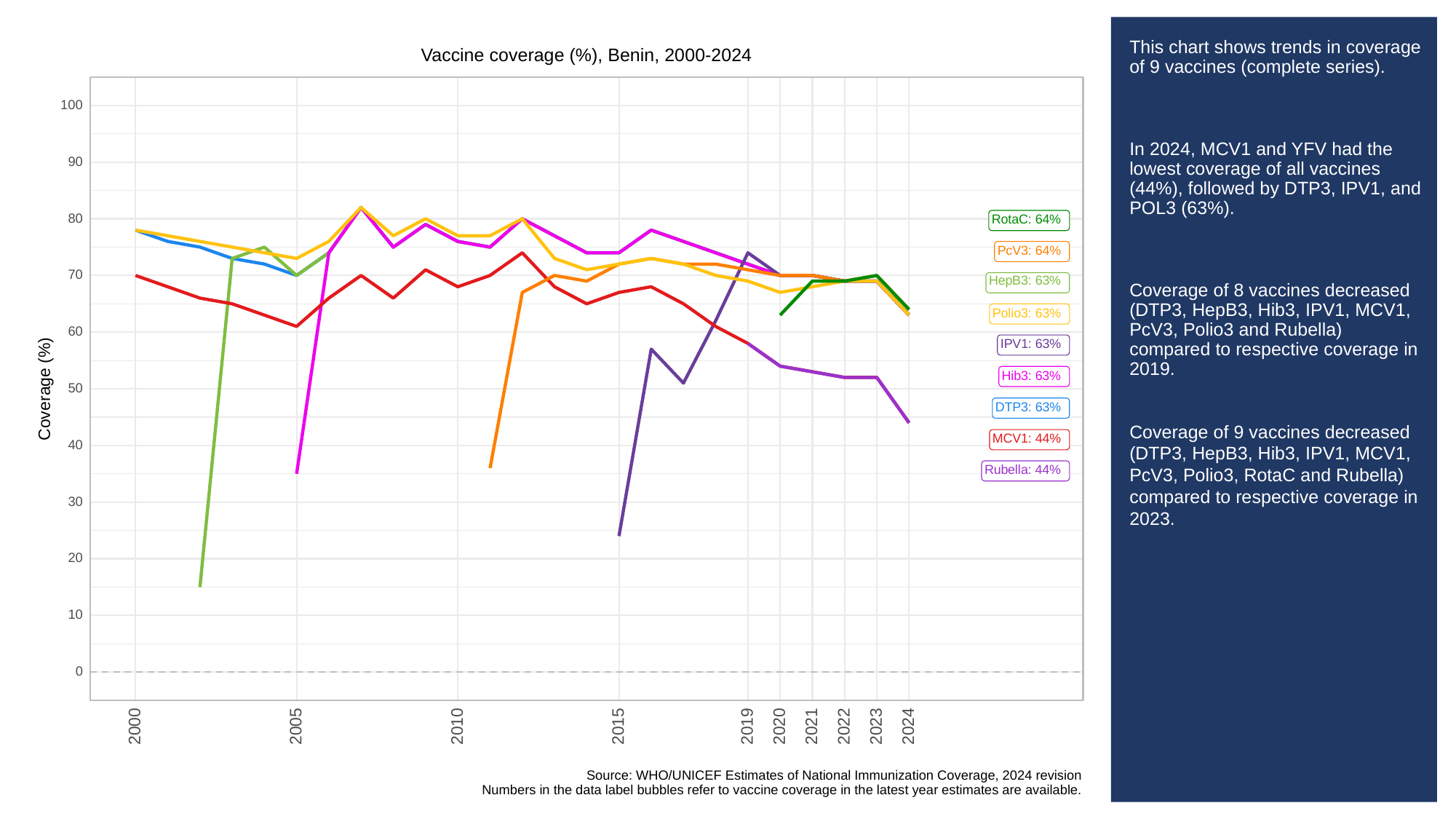

# This chart shows trends in coverage of 9 vaccines (complete series).

In 2024, MCV1 and YFV had the lowest coverage of all vaccines (44%), followed by DTP3, IPV1, and POL3 (63%).

Coverage of 8 vaccines decreased (DTP3, HepB3, Hib3, IPV1, MCV1, PcV3, Polio3 and Rubella) compared to respective coverage in 2019.

Coverage of 9 vaccines decreased (DTP3, HepB3, Hib3, IPV1, MCV1, PcV3, Polio3, RotaC and Rubella) compared to respective coverage in 2023.

Vaccine coverage (%), Benin, 2000-2024

100

90

80
RotaC: 64%

PcV3: 64%

70

HepB3: 63%

Polio3: 63%

60

IPV1: 63%

Hib3: 63%
Coverage (%)
50

DTP3: 63%

MCV1: 44%
40

Rubella: 44%

30

20

10

0

2023
2000
2005
2010
2015
2019
2020
2021
2022
2024
Source: WHO/UNICEF Estimates of National Immunization Coverage, 2024 revision
Numbers in the data label bubbles refer to vaccine coverage in the latest year estimates are available.